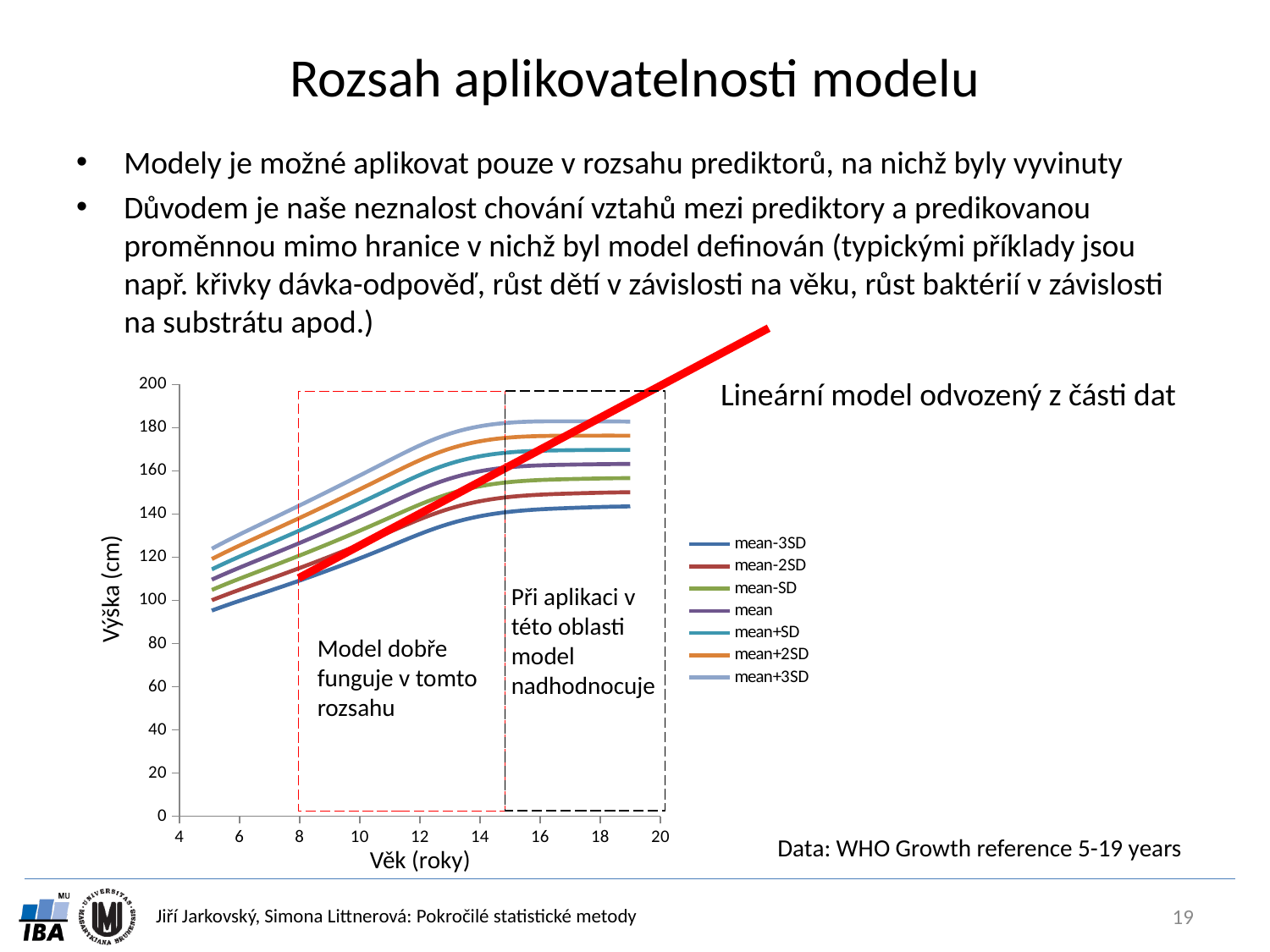

# Rozsah aplikovatelnosti modelu
Modely je možné aplikovat pouze v rozsahu prediktorů, na nichž byly vyvinuty
Důvodem je naše neznalost chování vztahů mezi prediktory a predikovanou proměnnou mimo hranice v nichž byl model definován (typickými příklady jsou např. křivky dávka-odpověď, růst dětí v závislosti na věku, růst baktérií v závislosti na substrátu apod.)

### Chart

| Category | mean-3SD | mean-2SD | mean-SD | mean | mean+SD | mean+2SD | mean+3SD |
|---|---|---|---|---|---|---|---|
Lineární model odvozený z části dat

Výška (cm)
Při aplikaci v této oblasti model nadhodnocuje
Model dobře funguje v tomto rozsahu
Data: WHO Growth reference 5-19 years
Věk (roky)
19